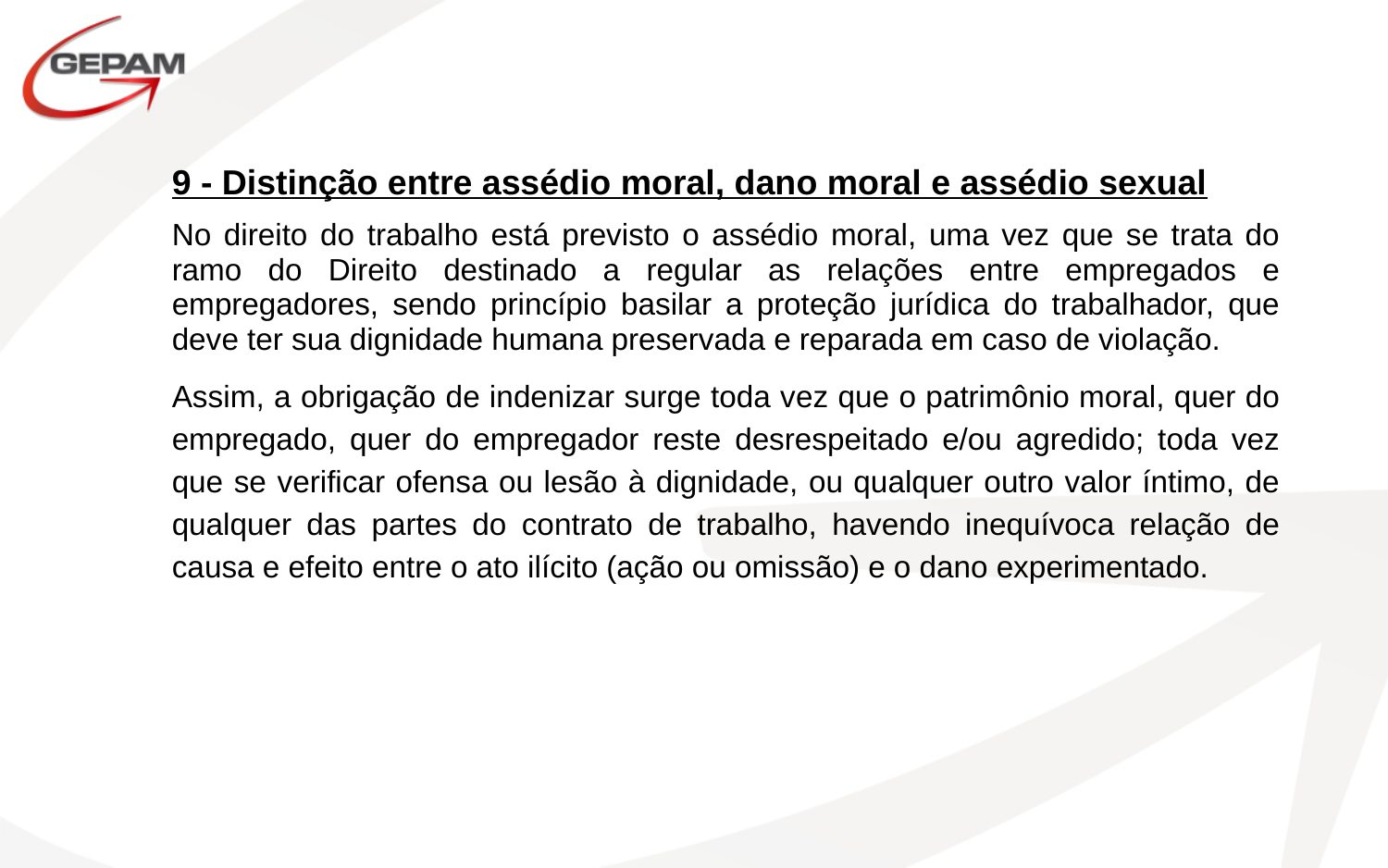

9 - Distinção entre assédio moral, dano moral e assédio sexual
No direito do trabalho está previsto o assédio moral, uma vez que se trata do ramo do Direito destinado a regular as relações entre empregados e empregadores, sendo princípio basilar a proteção jurídica do trabalhador, que deve ter sua dignidade humana preservada e reparada em caso de violação.
Assim, a obrigação de indenizar surge toda vez que o patrimônio moral, quer do empregado, quer do empregador reste desrespeitado e/ou agredido; toda vez que se verificar ofensa ou lesão à dignidade, ou qualquer outro valor íntimo, de qualquer das partes do contrato de trabalho, havendo inequívoca relação de causa e efeito entre o ato ilícito (ação ou omissão) e o dano experimentado.